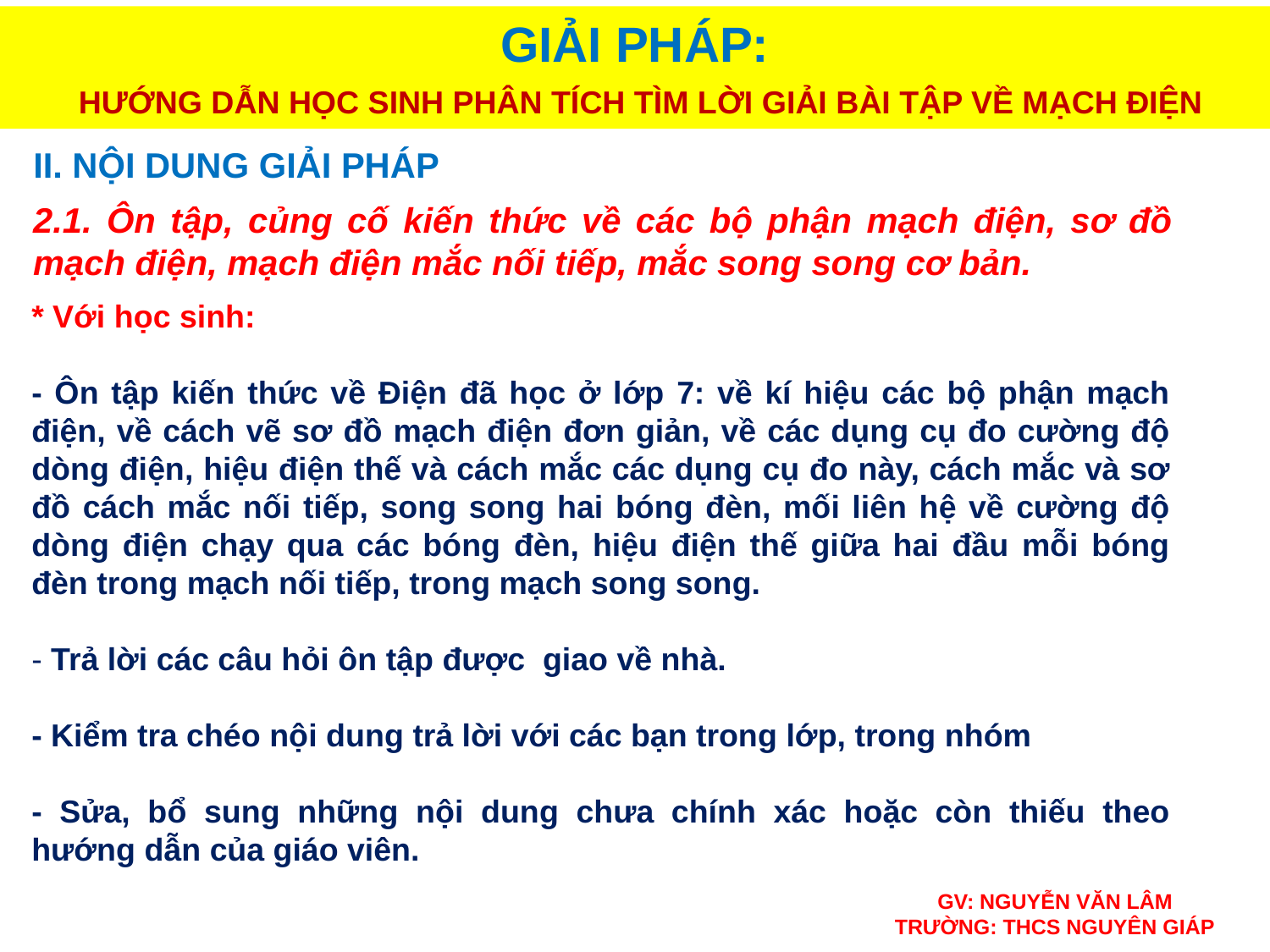

GIẢI PHÁP:
 HƯỚNG DẪN HỌC SINH PHÂN TÍCH TÌM LỜI GIẢI BÀI TẬP VỀ MẠCH ĐIỆN
II. NỘI DUNG GIẢI PHÁP
2.1. Ôn tập, củng cố kiến thức về các bộ phận mạch điện, sơ đồ mạch điện, mạch điện mắc nối tiếp, mắc song song cơ bản.
* Với học sinh:

- Ôn tập kiến thức về Điện đã học ở lớp 7: về kí hiệu các bộ phận mạch điện, về cách vẽ sơ đồ mạch điện đơn giản, về các dụng cụ đo cường độ dòng điện, hiệu điện thế và cách mắc các dụng cụ đo này, cách mắc và sơ đồ cách mắc nối tiếp, song song hai bóng đèn, mối liên hệ về cường độ dòng điện chạy qua các bóng đèn, hiệu điện thế giữa hai đầu mỗi bóng đèn trong mạch nối tiếp, trong mạch song song.

- Trả lời các câu hỏi ôn tập được  giao về nhà.

- Kiểm tra chéo nội dung trả lời với các bạn trong lớp, trong nhóm

- Sửa, bổ sung những nội dung chưa chính xác hoặc còn thiếu theo hướng dẫn của giáo viên.

GV: NGUYỄN VĂN LÂM
TRƯỜNG: THCS NGUYÊN GIÁP